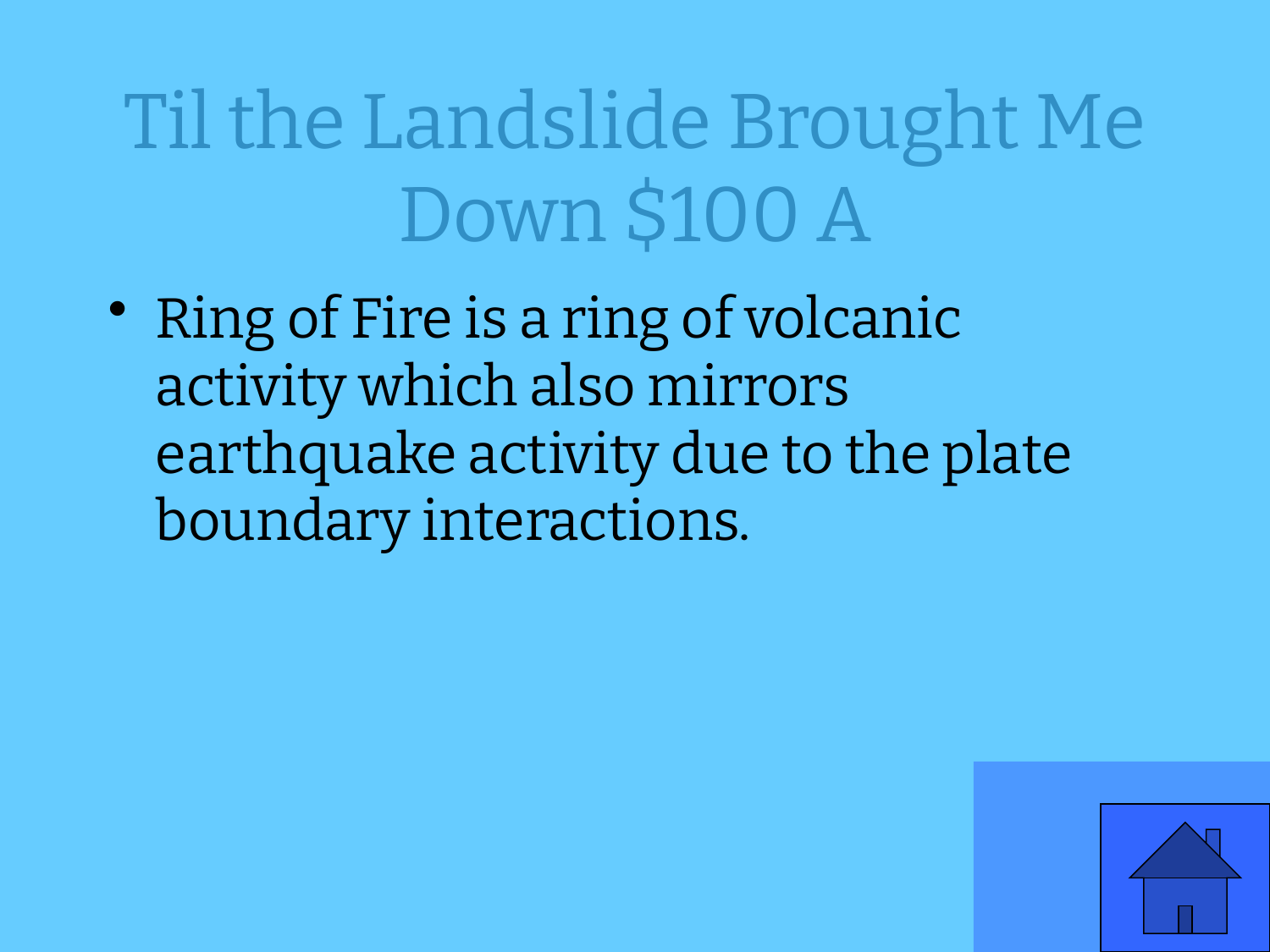

# Til the Landslide Brought Me Down $100 A
Ring of Fire is a ring of volcanic activity which also mirrors earthquake activity due to the plate boundary interactions.